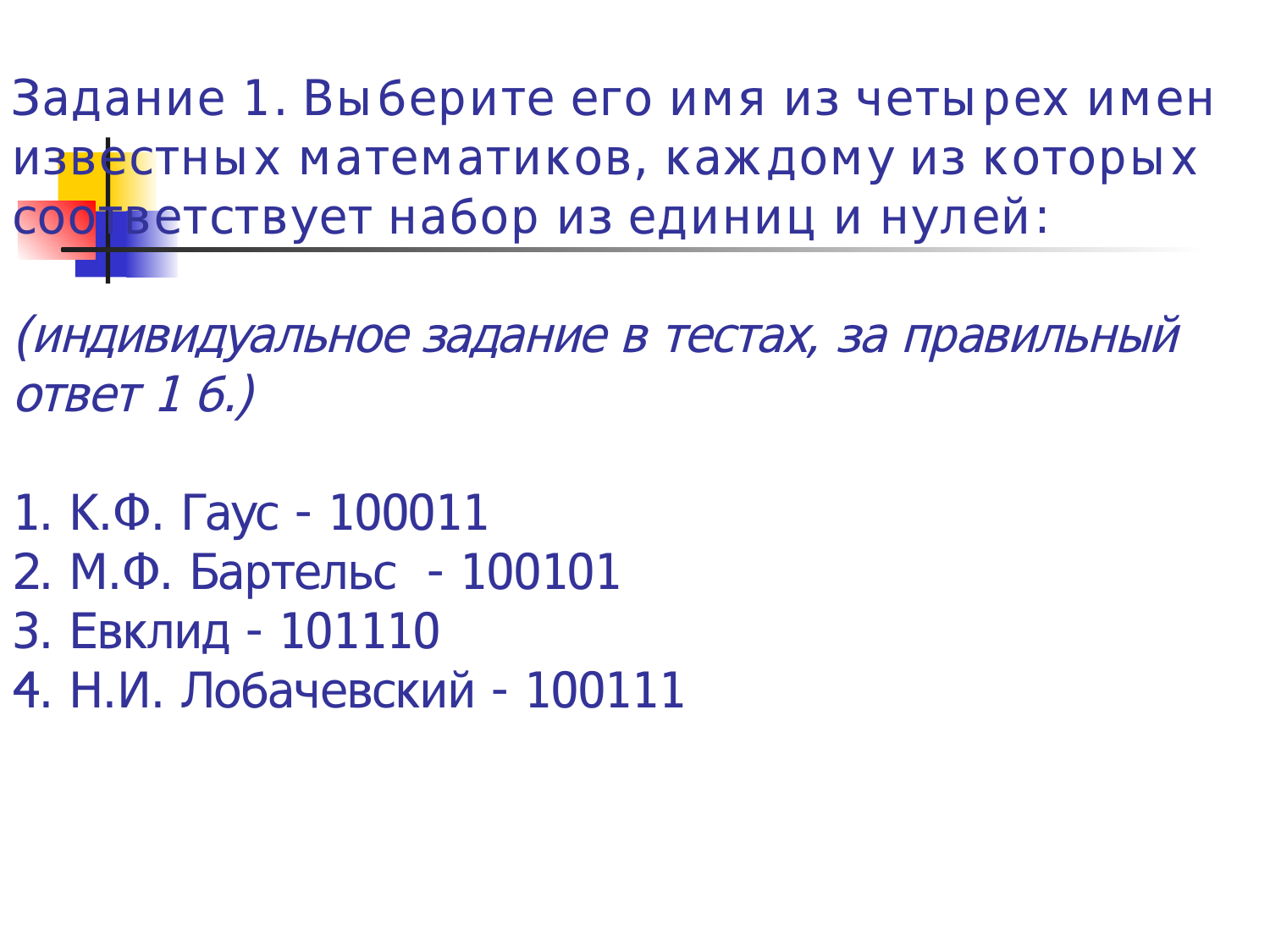

# Задание 1. Выберите его имя из четырех имен известных математиков, каждому из которых соответствует набор из единиц и нулей: (индивидуальное задание в тестах, за правильный ответ 1 б.) 1. К.Ф. Гаус - 100011 2. М.Ф. Бартельс  - 100101 3. Евклид - 101110 4. Н.И. Лобачевский - 100111